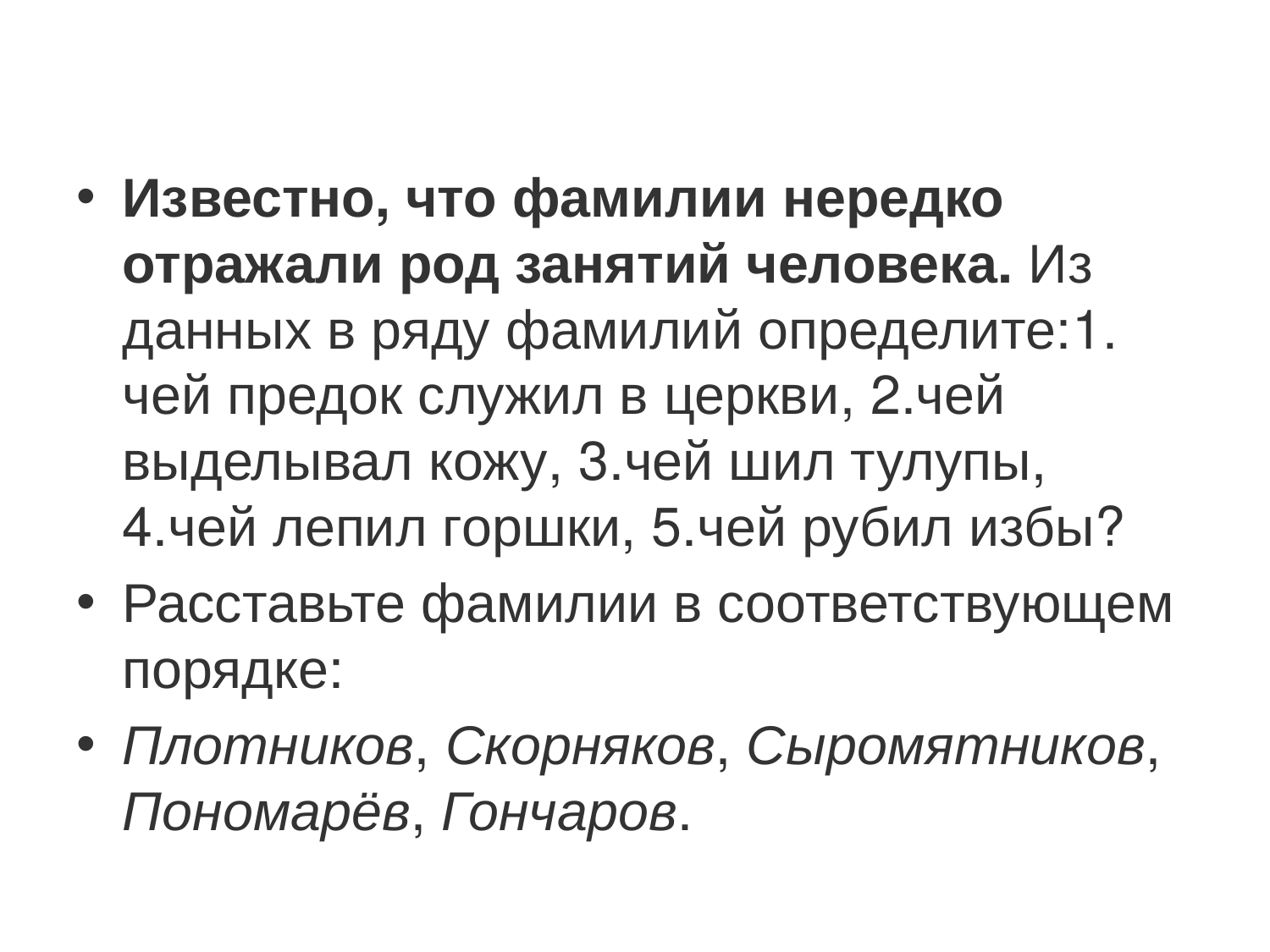

#
Известно, что фамилии нередко отражали род занятий человека. Из данных в ряду фамилий определите:1. чей предок служил в церкви, 2.чей выделывал кожу, 3.чей шил тулупы, 4.чей лепил горшки, 5.чей рубил избы?
Расставьте фамилии в соответствующем порядке:
Плотников, Скорняков, Сыромятников, Пономарёв, Гончаров.